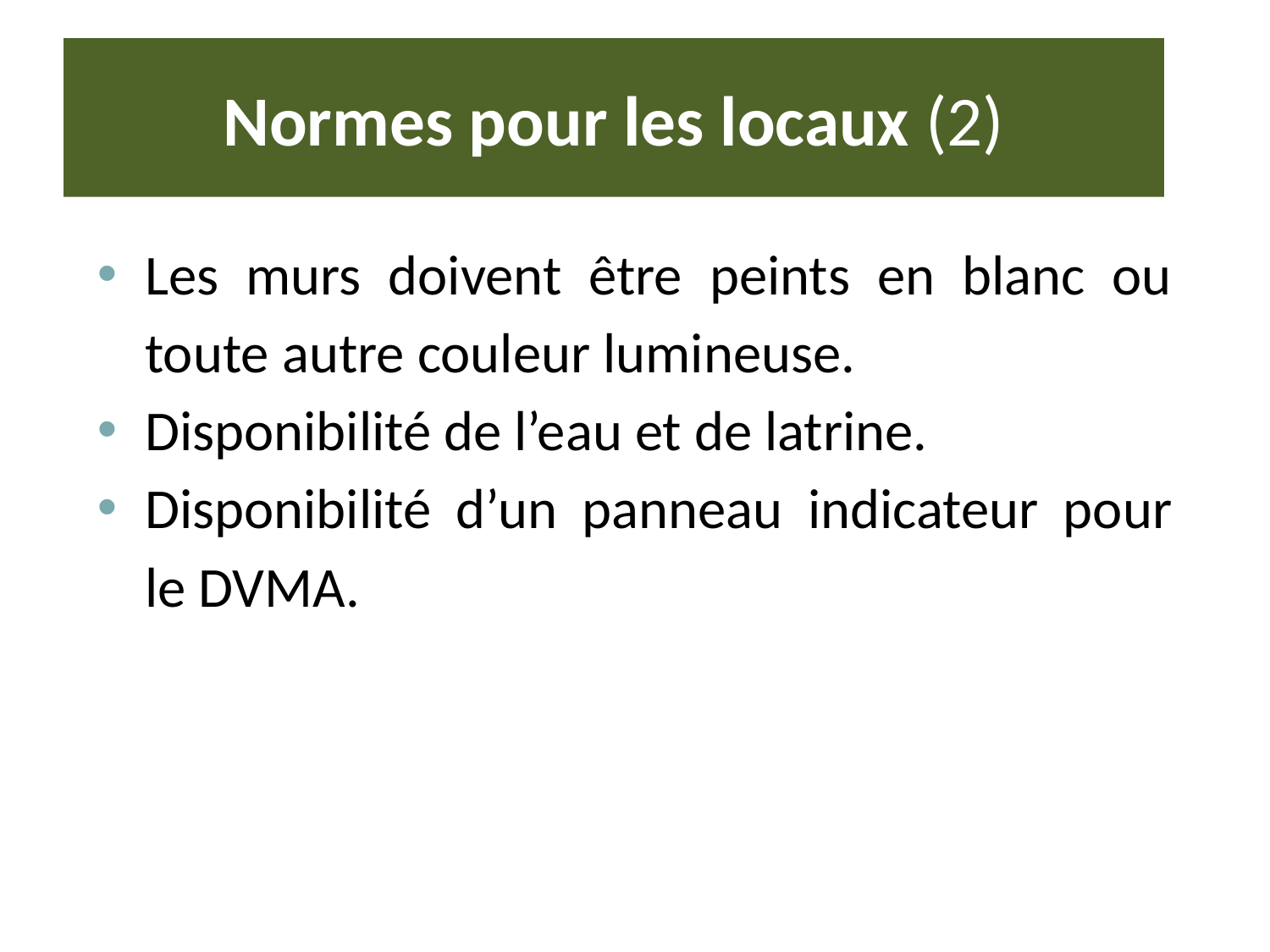

# Normes pour les locaux (2)
Les murs doivent être peints en blanc ou toute autre couleur lumineuse.
Disponibilité de l’eau et de latrine.
Disponibilité d’un panneau indicateur pour le DVMA.